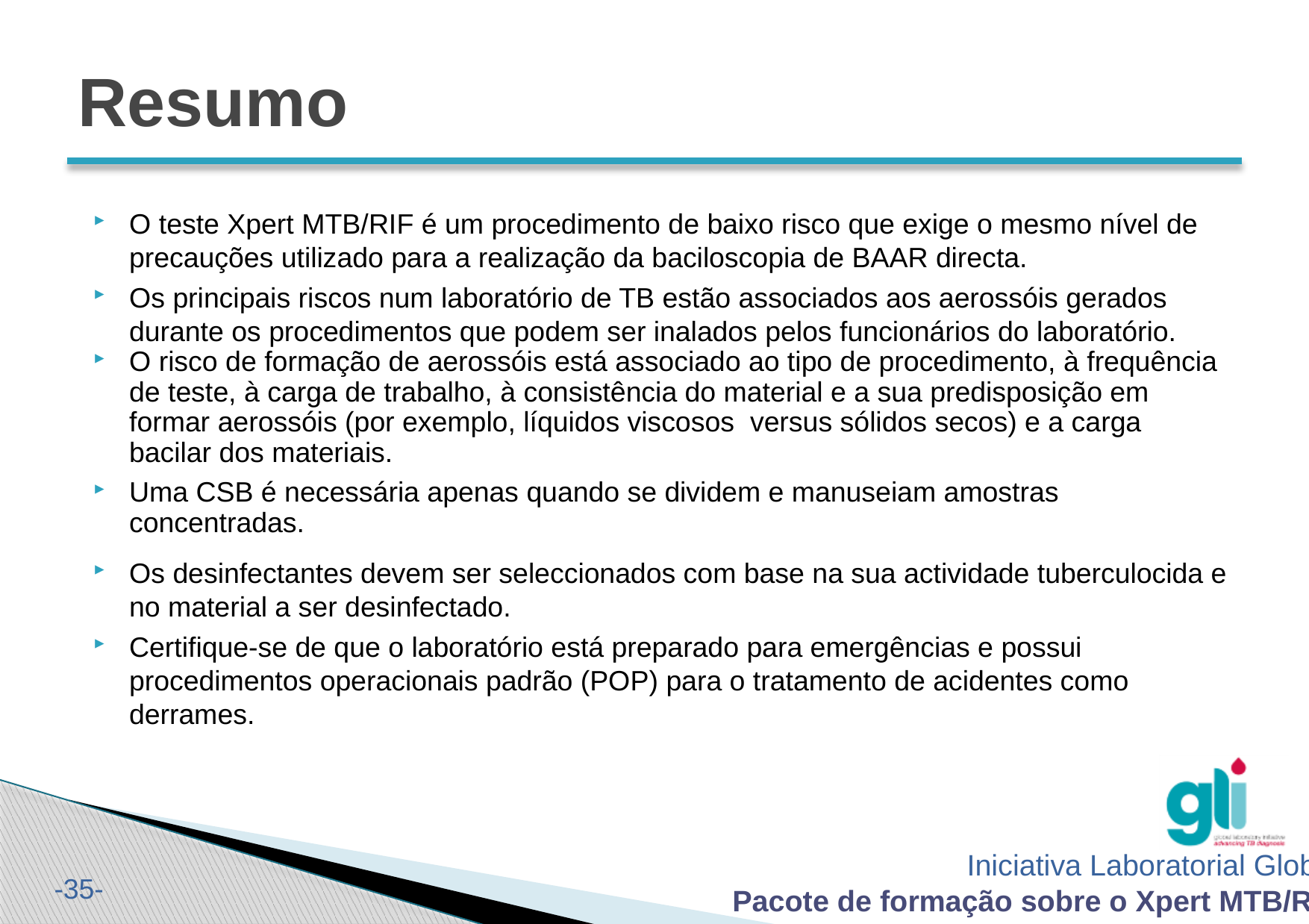

# Resumo
O teste Xpert MTB/RIF é um procedimento de baixo risco que exige o mesmo nível de precauções utilizado para a realização da baciloscopia de BAAR directa.
Os principais riscos num laboratório de TB estão associados aos aerossóis gerados durante os procedimentos que podem ser inalados pelos funcionários do laboratório.
O risco de formação de aerossóis está associado ao tipo de procedimento, à frequência de teste, à carga de trabalho, à consistência do material e a sua predisposição em formar aerossóis (por exemplo, líquidos viscosos  versus sólidos secos) e a carga bacilar dos materiais.
Uma CSB é necessária apenas quando se dividem e manuseiam amostras concentradas.
Os desinfectantes devem ser seleccionados com base na sua actividade tuberculocida e no material a ser desinfectado.
Certifique-se de que o laboratório está preparado para emergências e possui procedimentos operacionais padrão (POP) para o tratamento de acidentes como derrames.